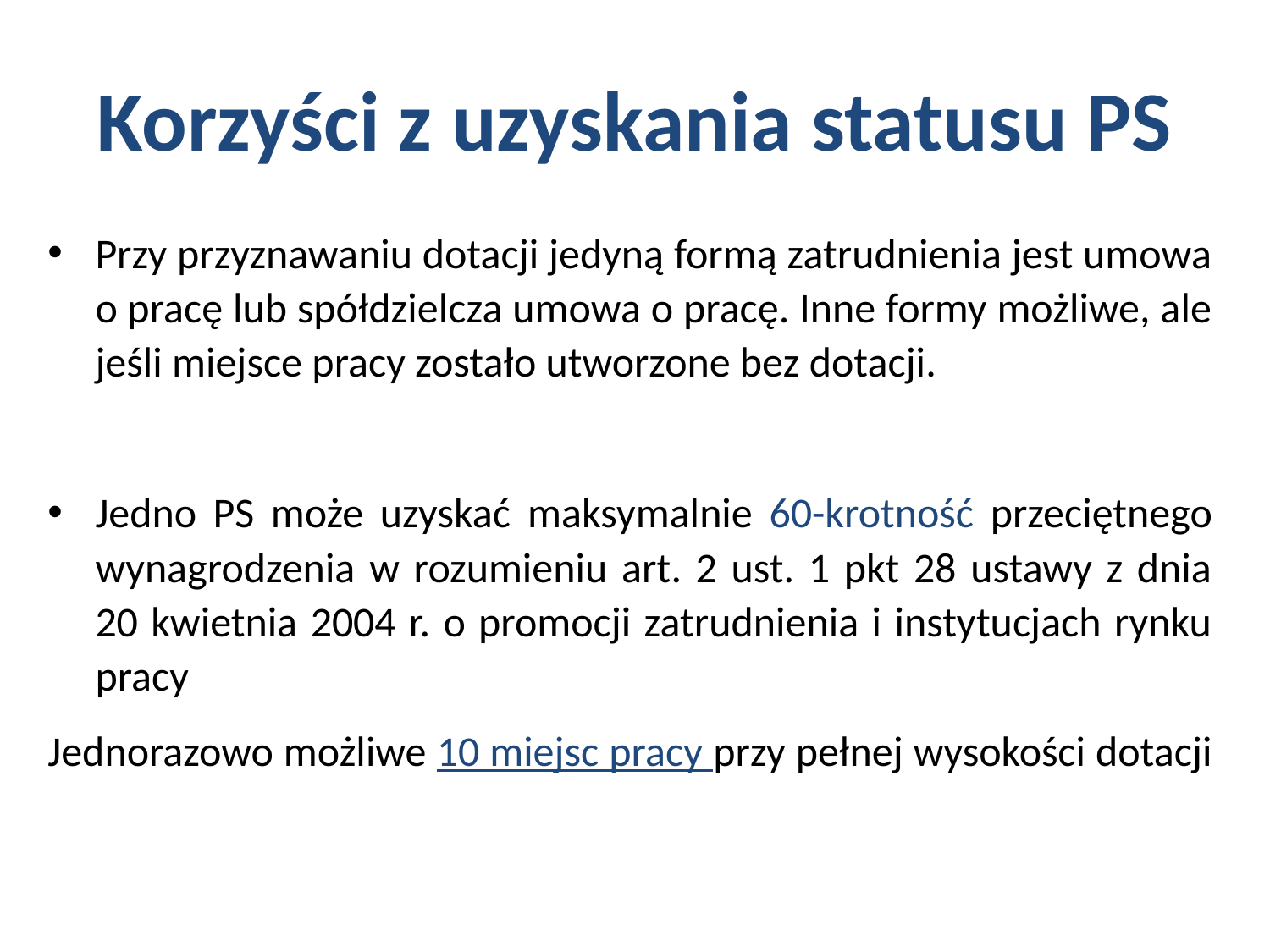

# Korzyści z uzyskania statusu PS
Przy przyznawaniu dotacji jedyną formą zatrudnienia jest umowa o pracę lub spółdzielcza umowa o pracę. Inne formy możliwe, ale jeśli miejsce pracy zostało utworzone bez dotacji.

Jedno PS może uzyskać maksymalnie 60-krotność przeciętnego wynagrodzenia w rozumieniu art. 2 ust. 1 pkt 28 ustawy z dnia 20 kwietnia 2004 r. o promocji zatrudnienia i instytucjach rynku pracy
Jednorazowo możliwe 10 miejsc pracy przy pełnej wysokości dotacji